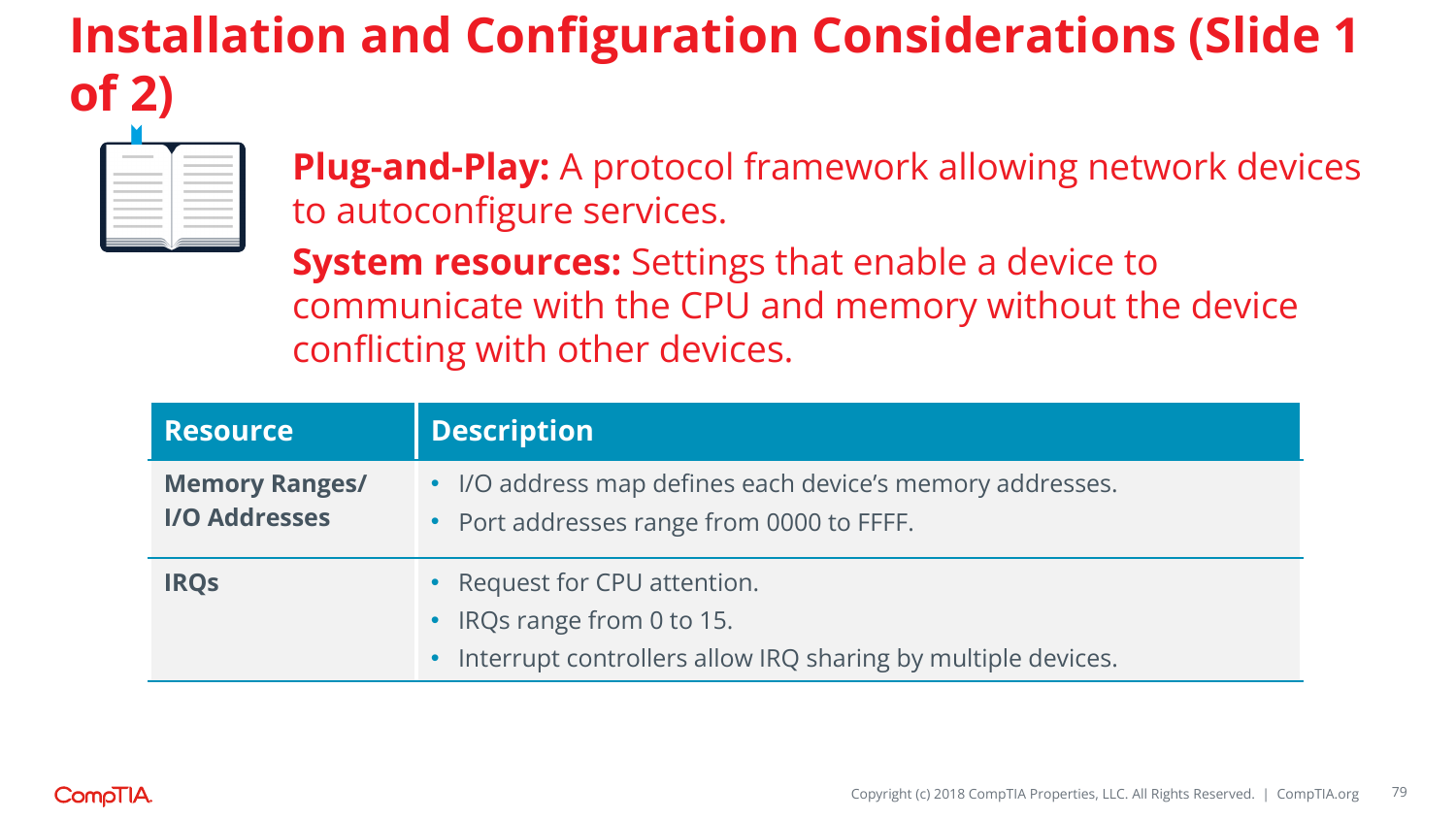

# Installation and Configuration Considerations (Slide 1 of 2)
Plug-and-Play: A protocol framework allowing network devices to autoconfigure services.
System resources: Settings that enable a device to communicate with the CPU and memory without the device conflicting with other devices.
| Resource | Description |
| --- | --- |
| Memory Ranges/ I/O Addresses | I/O address map defines each device’s memory addresses. Port addresses range from 0000 to FFFF. |
| IRQs | Request for CPU attention. IRQs range from 0 to 15. Interrupt controllers allow IRQ sharing by multiple devices. |
79